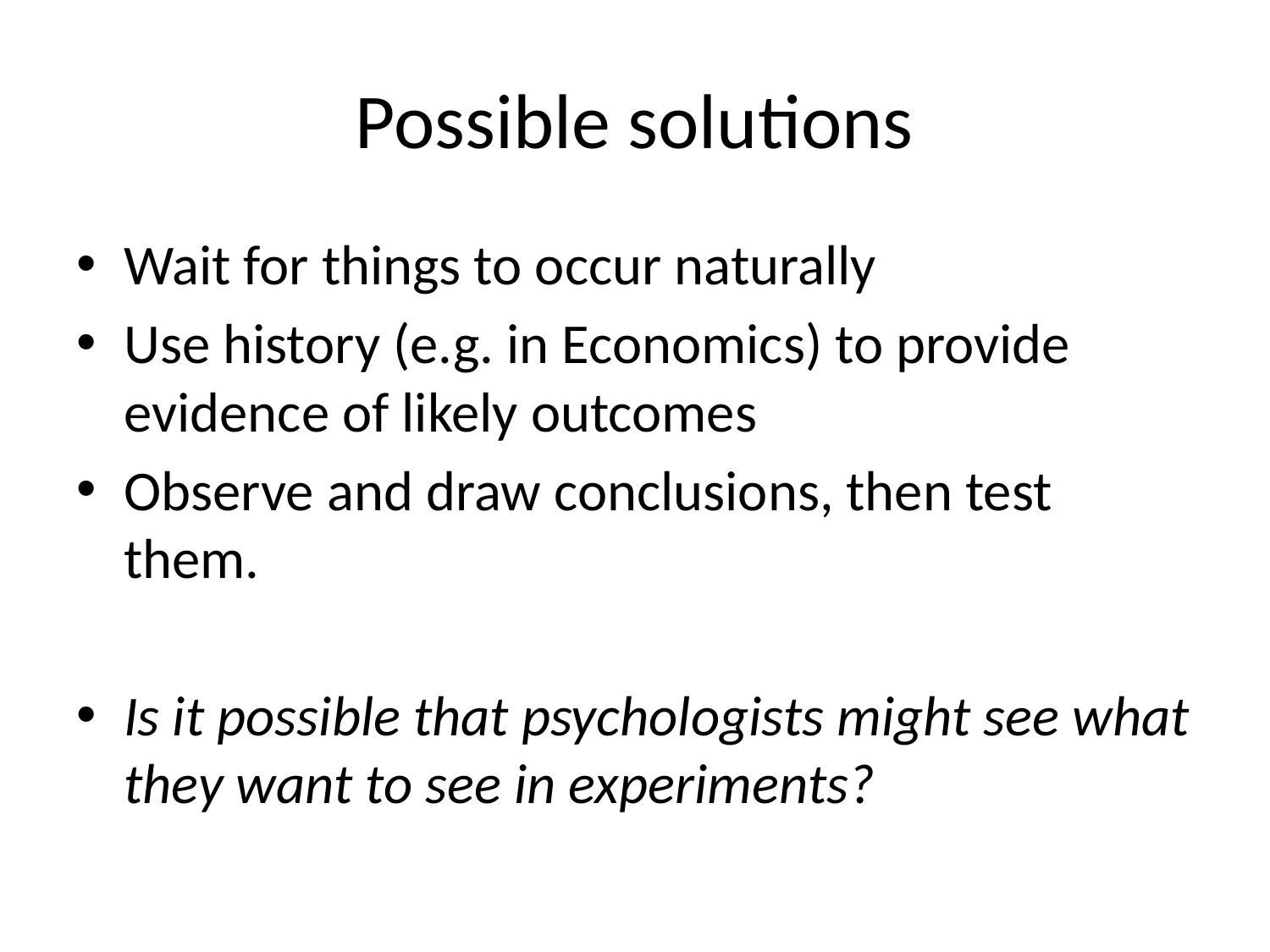

# Possible solutions
Wait for things to occur naturally
Use history (e.g. in Economics) to provide evidence of likely outcomes
Observe and draw conclusions, then test them.

Is it possible that psychologists might see what they want to see in experiments?